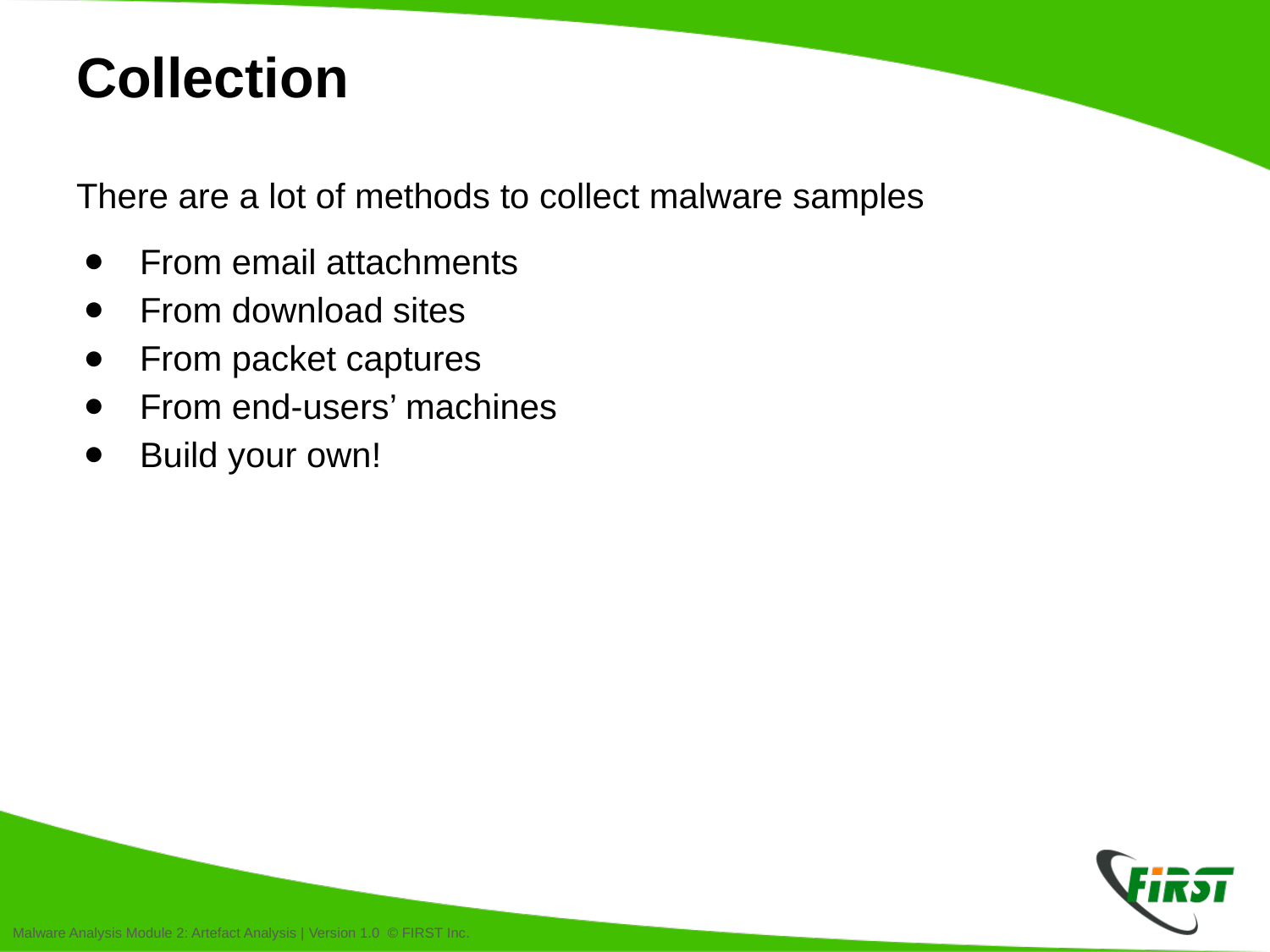

# Collection
There are a lot of methods to collect malware samples
From email attachments
From download sites
From packet captures
From end-users’ machines
Build your own!